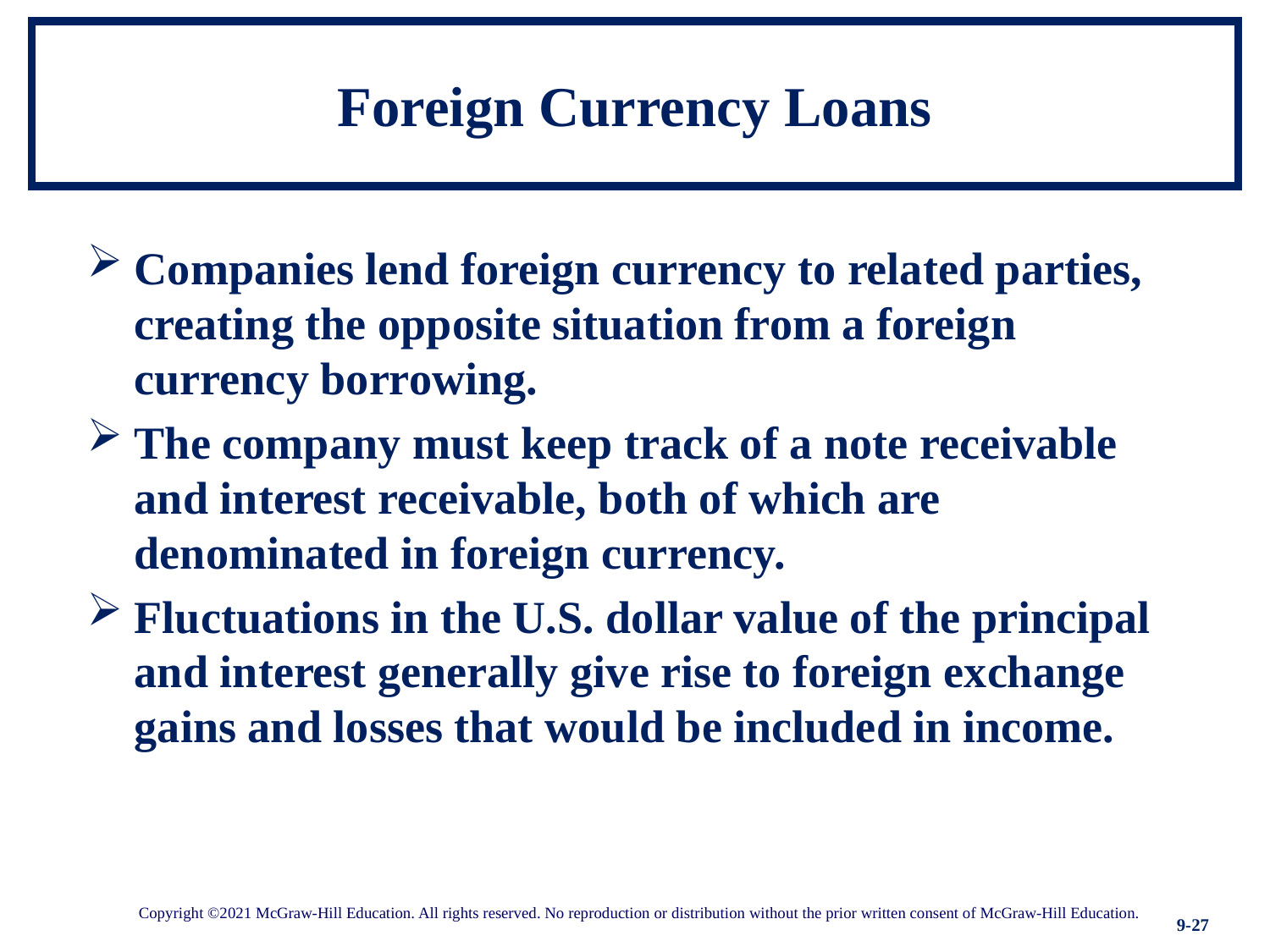

# Foreign Currency Loans
Companies lend foreign currency to related parties, creating the opposite situation from a foreign currency borrowing.
The company must keep track of a note receivable and interest receivable, both of which are denominated in foreign currency.
Fluctuations in the U.S. dollar value of the principal and interest generally give rise to foreign exchange gains and losses that would be included in income.
Copyright ©2021 McGraw-Hill Education. All rights reserved. No reproduction or distribution without the prior written consent of McGraw-Hill Education.
9-27